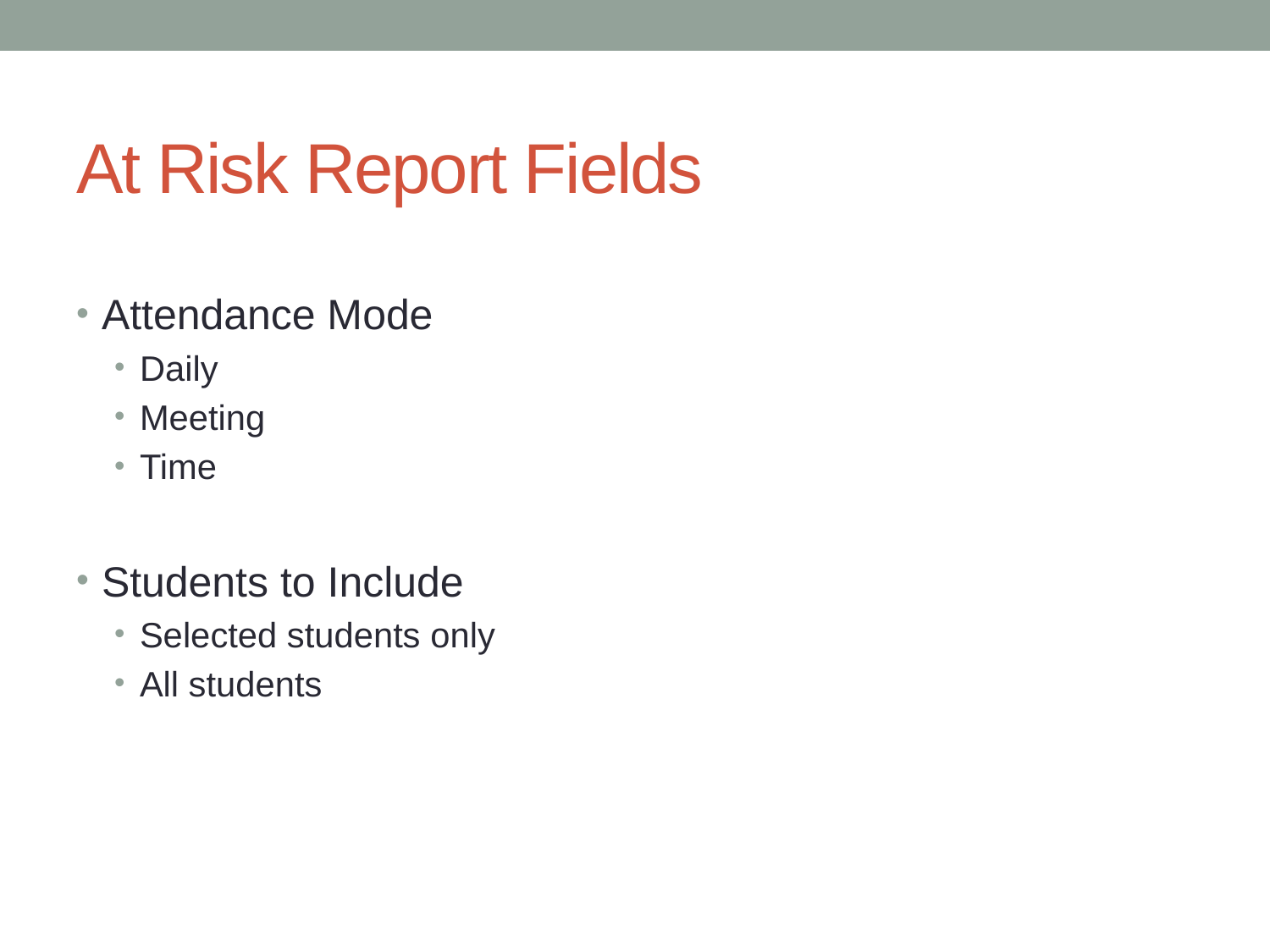

# At Risk Report Fields

Attendance Mode
Daily
Meeting
Time

Students to Include
Selected students only
All students